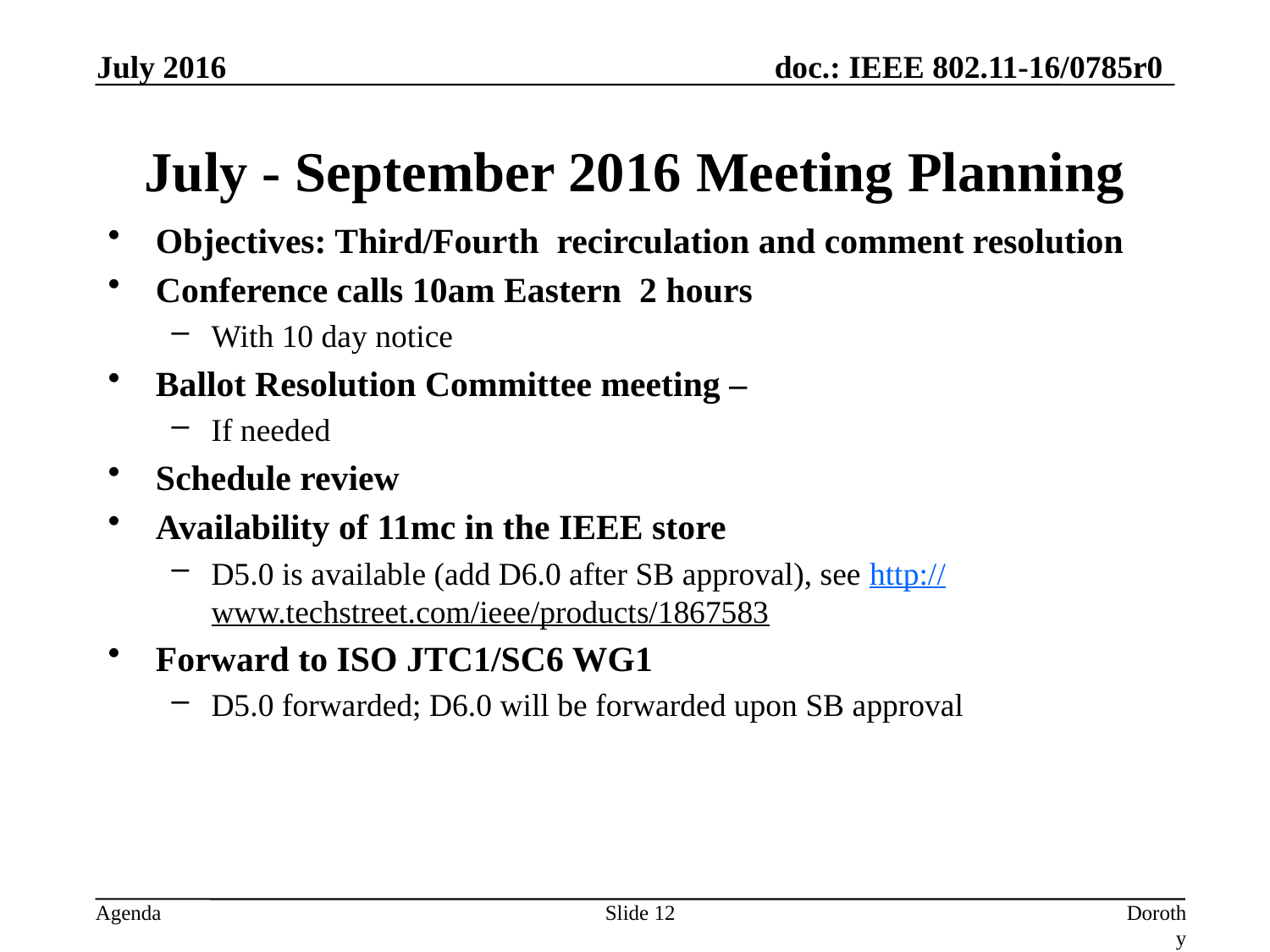

July 2016
# July - September 2016 Meeting Planning
Objectives: Third/Fourth  recirculation and comment resolution
Conference calls 10am Eastern  2 hours
With 10 day notice
Ballot Resolution Committee meeting –
If needed
Schedule review
Availability of 11mc in the IEEE store
D5.0 is available (add D6.0 after SB approval), see http://www.techstreet.com/ieee/products/1867583
Forward to ISO JTC1/SC6 WG1
D5.0 forwarded; D6.0 will be forwarded upon SB approval
Slide 12
Dorothy Stanley, HP Enterprise